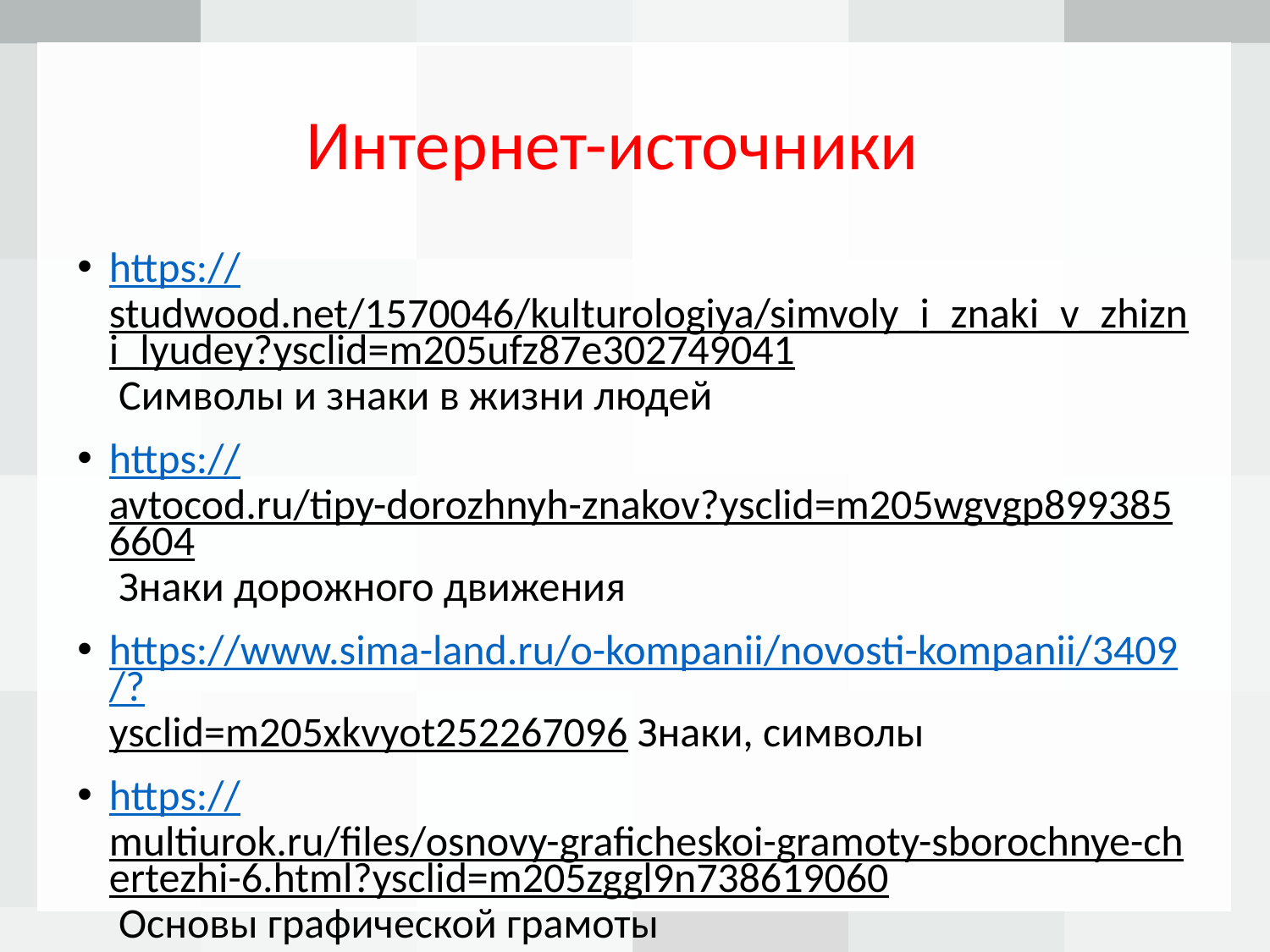

# Интернет-источники
https://studwood.net/1570046/kulturologiya/simvoly_i_znaki_v_zhizni_lyudey?ysclid=m205ufz87e302749041 Символы и знаки в жизни людей
https://avtocod.ru/tipy-dorozhnyh-znakov?ysclid=m205wgvgp8993856604 Знаки дорожного движения
https://www.sima-land.ru/o-kompanii/novosti-kompanii/3409/?ysclid=m205xkvyot252267096 Знаки, символы
https://multiurok.ru/files/osnovy-graficheskoi-gramoty-sborochnye-chertezhi-6.html?ysclid=m205zggl9n738619060 Основы графической грамоты